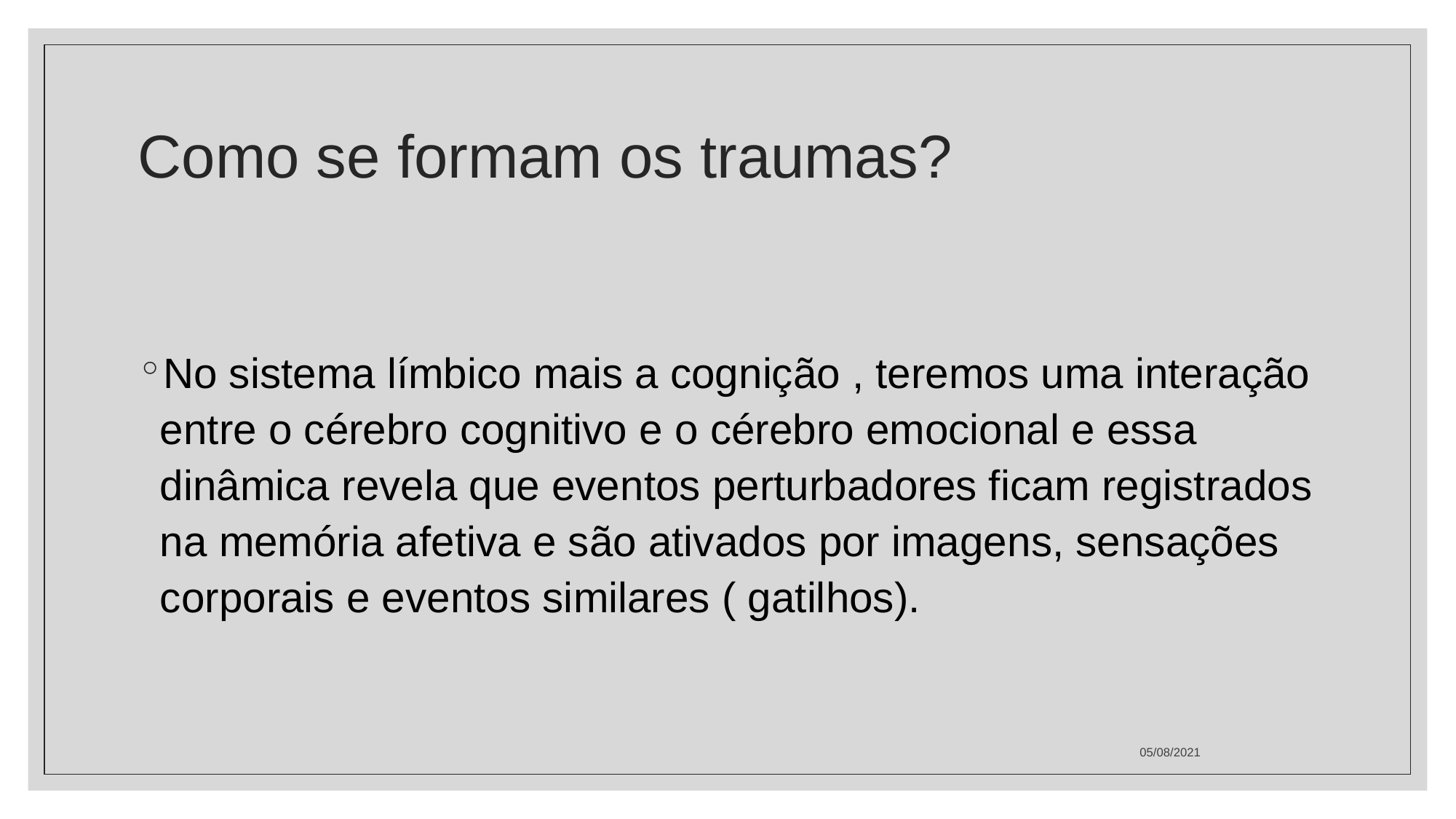

# Como se formam os traumas?

No sistema límbico mais a cognição , teremos uma interação entre o cérebro cognitivo e o cérebro emocional e essa dinâmica revela que eventos perturbadores ficam registrados na memória afetiva e são ativados por imagens, sensações corporais e eventos similares ( gatilhos).
05/08/2021